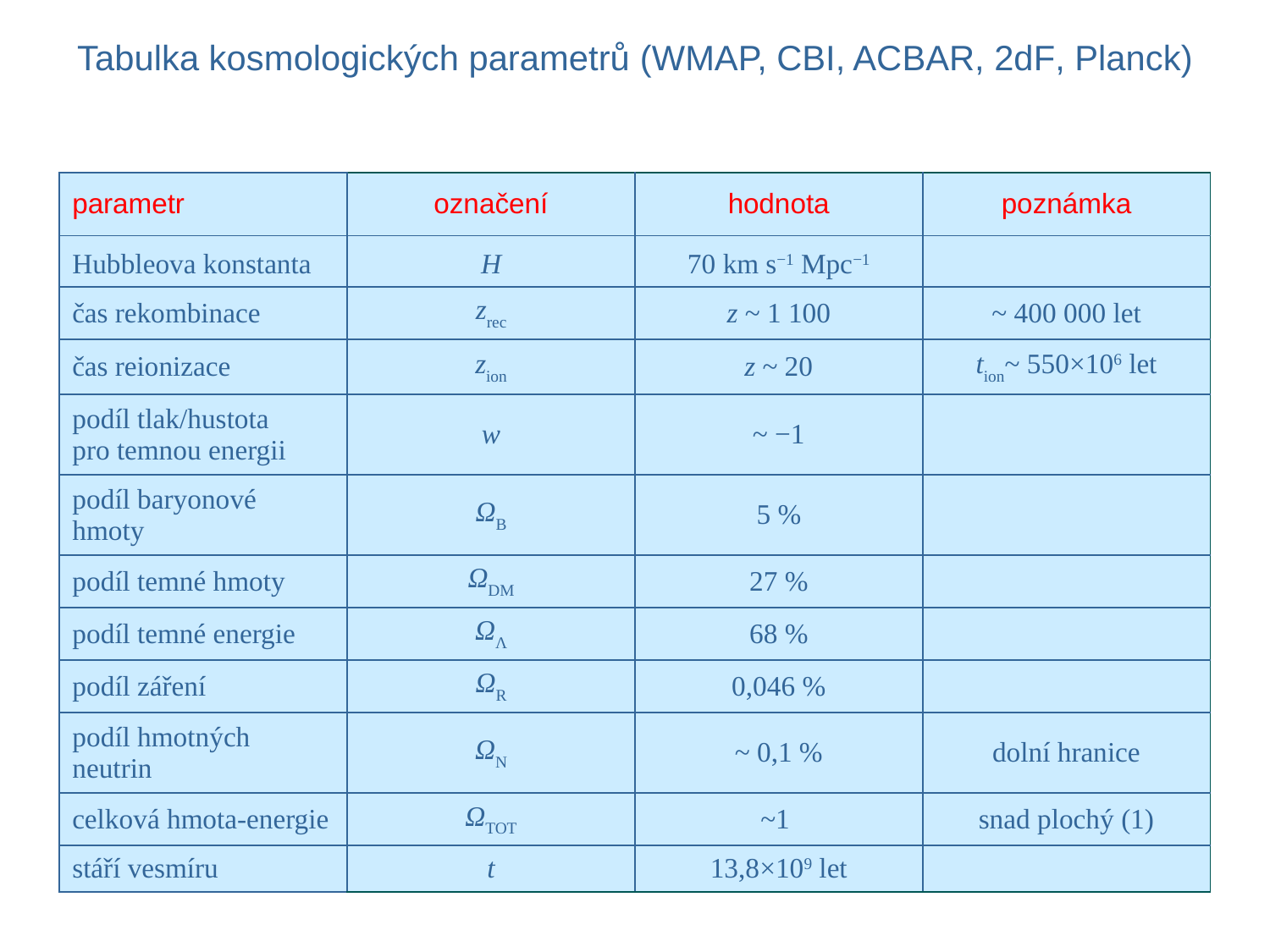

Tabulka kosmologických parametrů (WMAP, CBI, ACBAR, 2dF, Planck)
| parametr | označení | hodnota | poznámka |
| --- | --- | --- | --- |
| Hubbleova konstanta | H | 70 km s−1 Mpc−1 |  |
| čas rekombinace | zrec | z ~ 1 100 | ~ 400 000 let |
| čas reionizace | zion | z ~ 20 | tion~ 550×106 let |
| podíl tlak/hustota pro temnou energii | w | ~ −1 |  |
| podíl baryonové hmoty | ΩB | 5 % |  |
| podíl temné hmoty | ΩDM | 27 % |  |
| podíl temné energie | ΩΛ | 68 % |  |
| podíl záření | ΩR | 0,046 % |  |
| podíl hmotných neutrin | ΩN | ~ 0,1 % | dolní hranice |
| celková hmota-energie | ΩTOT | ~1 | snad plochý (1) |
| stáří vesmíru | t | 13,8×109 let |  |